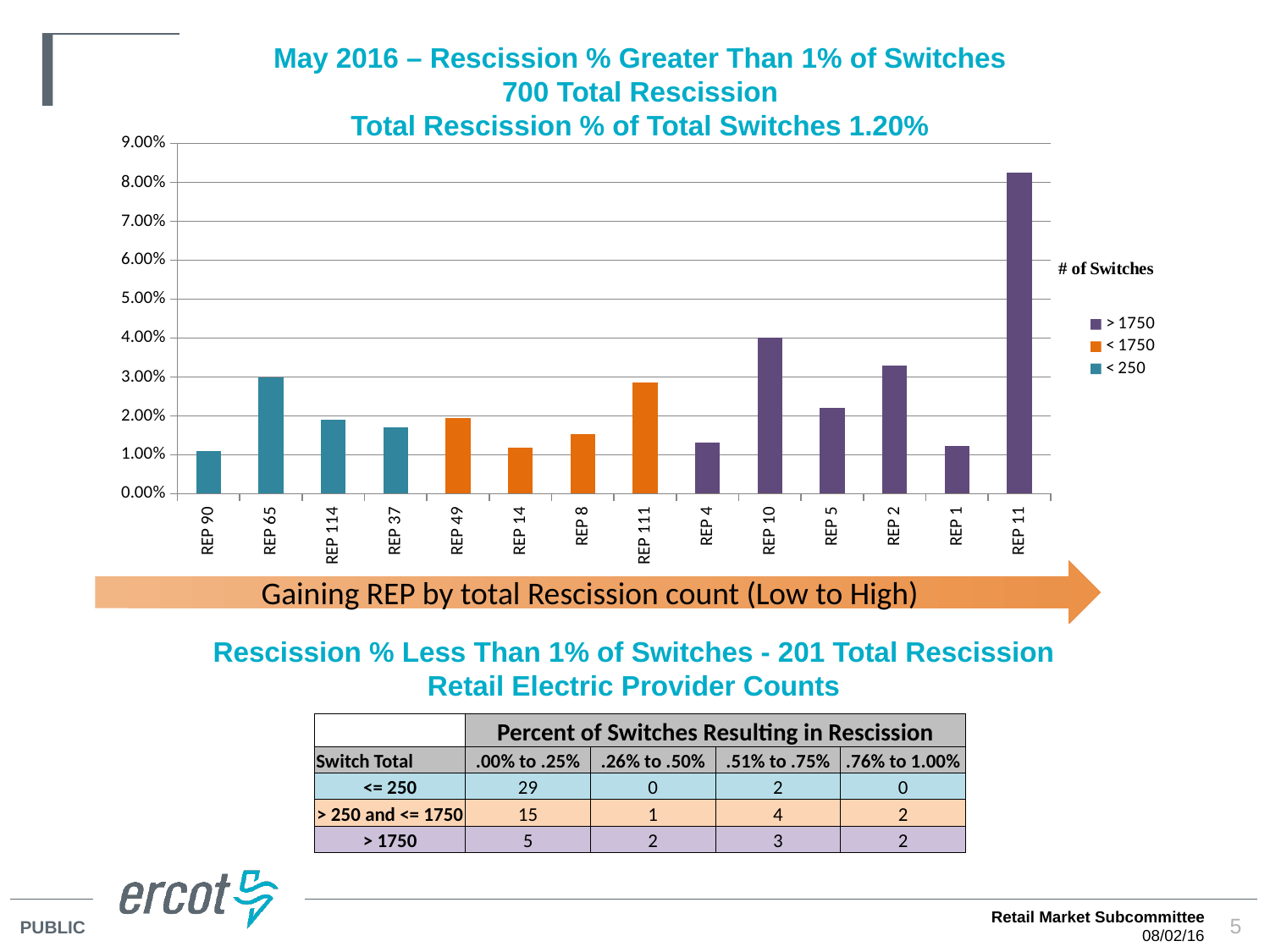

# May 2016 – Rescission % Greater Than 1% of Switches 700 Total Rescission Total Rescission % of Total Switches 1.20%

### Chart

| Category | < 250 | < 1750 | > 1750 |
|---|---|---|---|
| REP 90 | 0.0109890109890109 | 0.0 | 0.0 |
| REP 65 | 0.0298507462686567 | 0.0 | 0.0 |
| REP 114 | 0.019108280254777 | 0.0 | 0.0 |
| REP 37 | 0.0169491525423728 | 0.0 | 0.0 |
| REP 49 | 0.0 | 0.0193798449612403 | 0.0 |
| REP 14 | 0.0 | 0.0117647058823529 | 0.0 |
| REP 8 | 0.0 | 0.0153677277716794 | 0.0 |
| REP 111 | 0.0 | 0.0286085825747724 | 0.0 |
| REP 4 | 0.0 | 0.0 | 0.0131477184841453 |
| REP 10 | 0.0 | 0.0 | 0.0400464306442251 |
| REP 5 | 0.0 | 0.0 | 0.0221285563751317 |
| REP 2 | 0.0 | 0.0 | 0.0328820116054158 |
| REP 1 | 0.0 | 0.0 | 0.0122699386503067 |
| REP 11 | 0.0 | 0.0 | 0.082445894881484 |
Gaining REP by total Rescission count (Low to High)
Rescission % Less Than 1% of Switches - 201 Total Rescission
Retail Electric Provider Counts
|  | Percent of Switches Resulting in Rescission |  |  |  |
| --- | --- | --- | --- | --- |
| Switch Total | .00% to .25% | .26% to .50% | .51% to .75% | .76% to 1.00% |
| <= 250 | 29 | 0 | 2 | 0 |
| > 250 and <= 1750 | 15 | 1 | 4 | 2 |
| > 1750 | 5 | 2 | 3 | 2 |
Retail Market Subcommittee
08/02/16
5